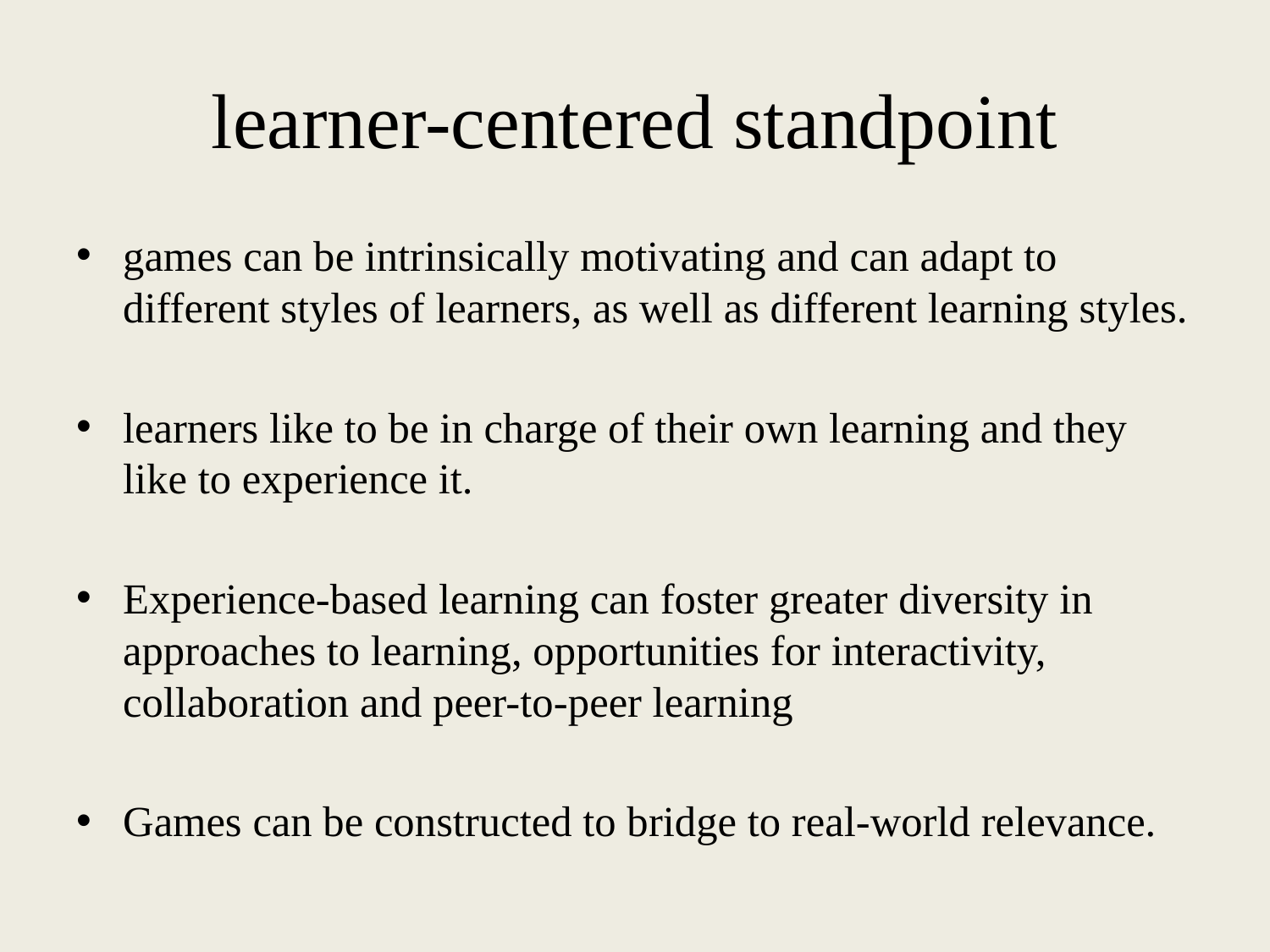

# learner-centered standpoint
games can be intrinsically motivating and can adapt to different styles of learners, as well as different learning styles.

learners like to be in charge of their own learning and they like to experience it.

Experience-based learning can foster greater diversity in approaches to learning, opportunities for interactivity, collaboration and peer-to-peer learning

Games can be constructed to bridge to real-world relevance.